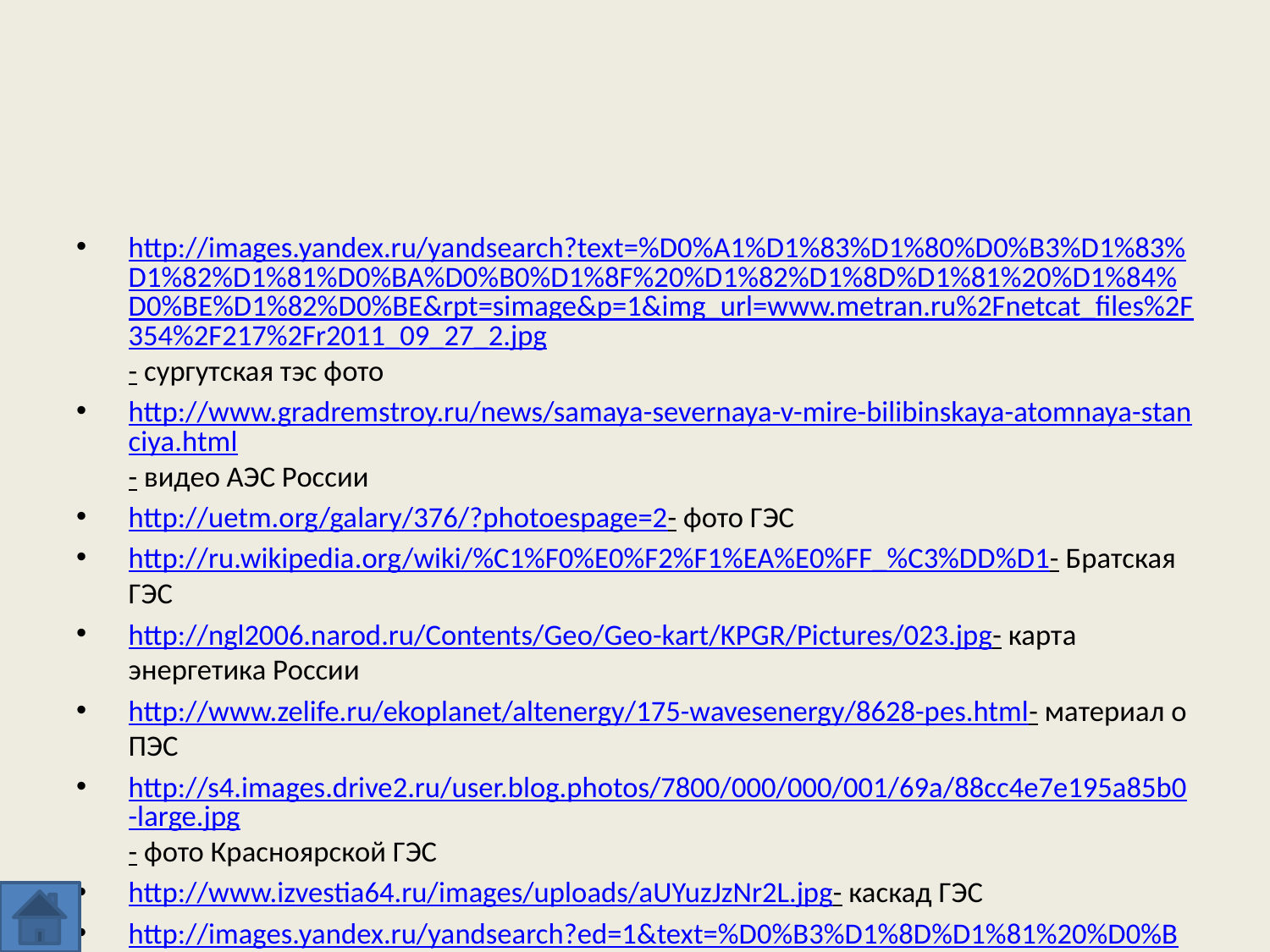

#
http://images.yandex.ru/yandsearch?text=%D0%A1%D1%83%D1%80%D0%B3%D1%83%D1%82%D1%81%D0%BA%D0%B0%D1%8F%20%D1%82%D1%8D%D1%81%20%D1%84%D0%BE%D1%82%D0%BE&rpt=simage&p=1&img_url=www.metran.ru%2Fnetcat_files%2F354%2F217%2Fr2011_09_27_2.jpg- сургутская тэс фото
http://www.gradremstroy.ru/news/samaya-severnaya-v-mire-bilibinskaya-atomnaya-stanciya.html- видео АЭС России
http://uetm.org/galary/376/?photoespage=2- фото ГЭС
http://ru.wikipedia.org/wiki/%C1%F0%E0%F2%F1%EA%E0%FF_%C3%DD%D1- Братская ГЭС
http://ngl2006.narod.ru/Contents/Geo/Geo-kart/KPGR/Pictures/023.jpg- карта энергетика России
http://www.zelife.ru/ekoplanet/altenergy/175-wavesenergy/8628-pes.html- материал о ПЭС
http://s4.images.drive2.ru/user.blog.photos/7800/000/000/001/69a/88cc4e7e195a85b0-large.jpg- фото Красноярской ГЭС
http://www.izvestia64.ru/images/uploads/aUYuzJzNr2L.jpg- каскад ГЭС
http://images.yandex.ru/yandsearch?ed=1&text=%D0%B3%D1%8D%D1%81%20%D0%BD%D0%B0%20%D0%B2%D0%BE%D0%BB%D0%B3%D0%B5%20%D1%84%D0%BE%D1%82%D0%BE&p=8&img_url=www.sarges.rushydro.ru%2Fimages%2Fcontent%2Fsarges%2F03042008.jpg&rpt=simage- равнинные ГЭС